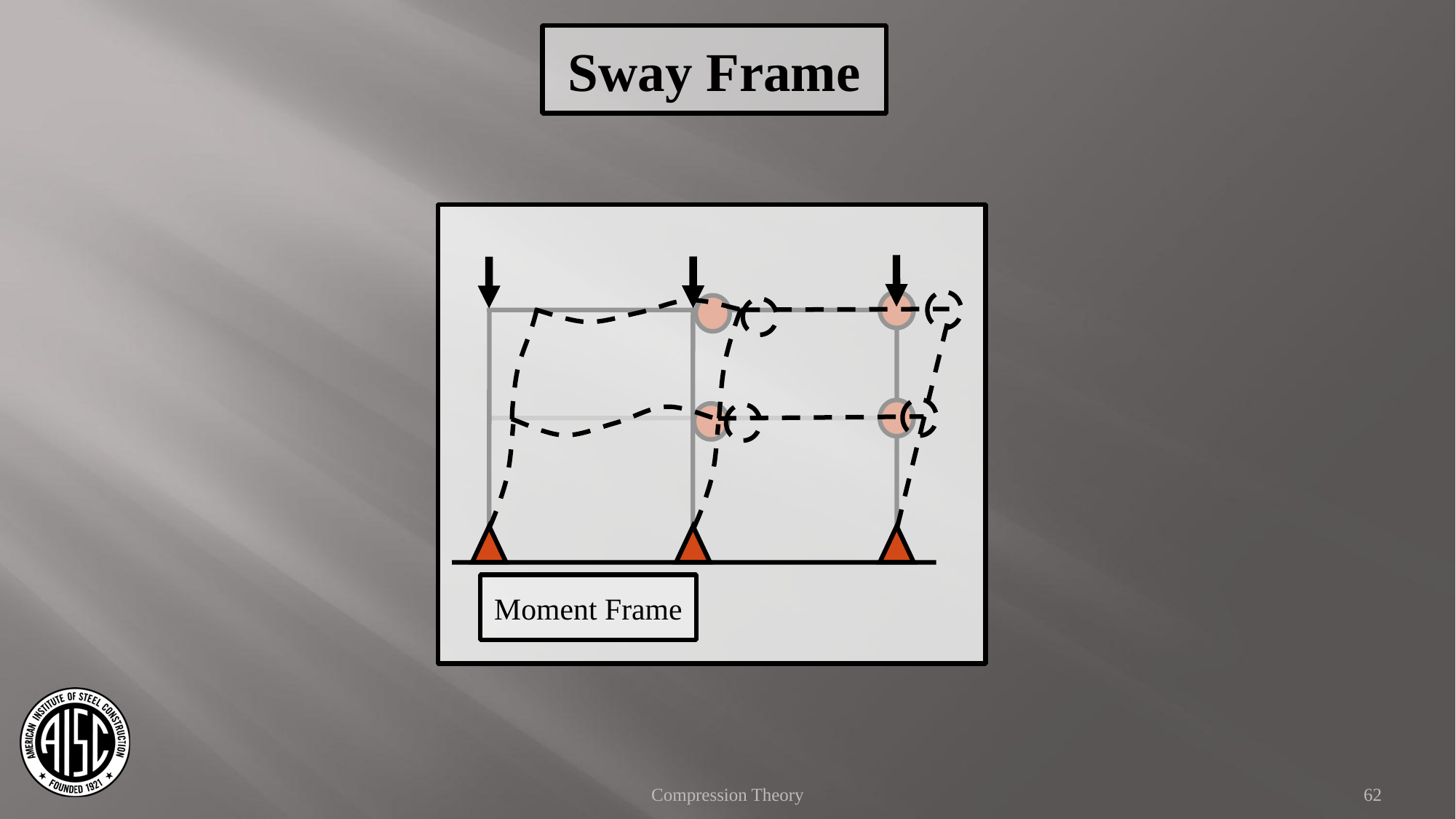

Sway Frame

Moment Frame
62
Compression Theory